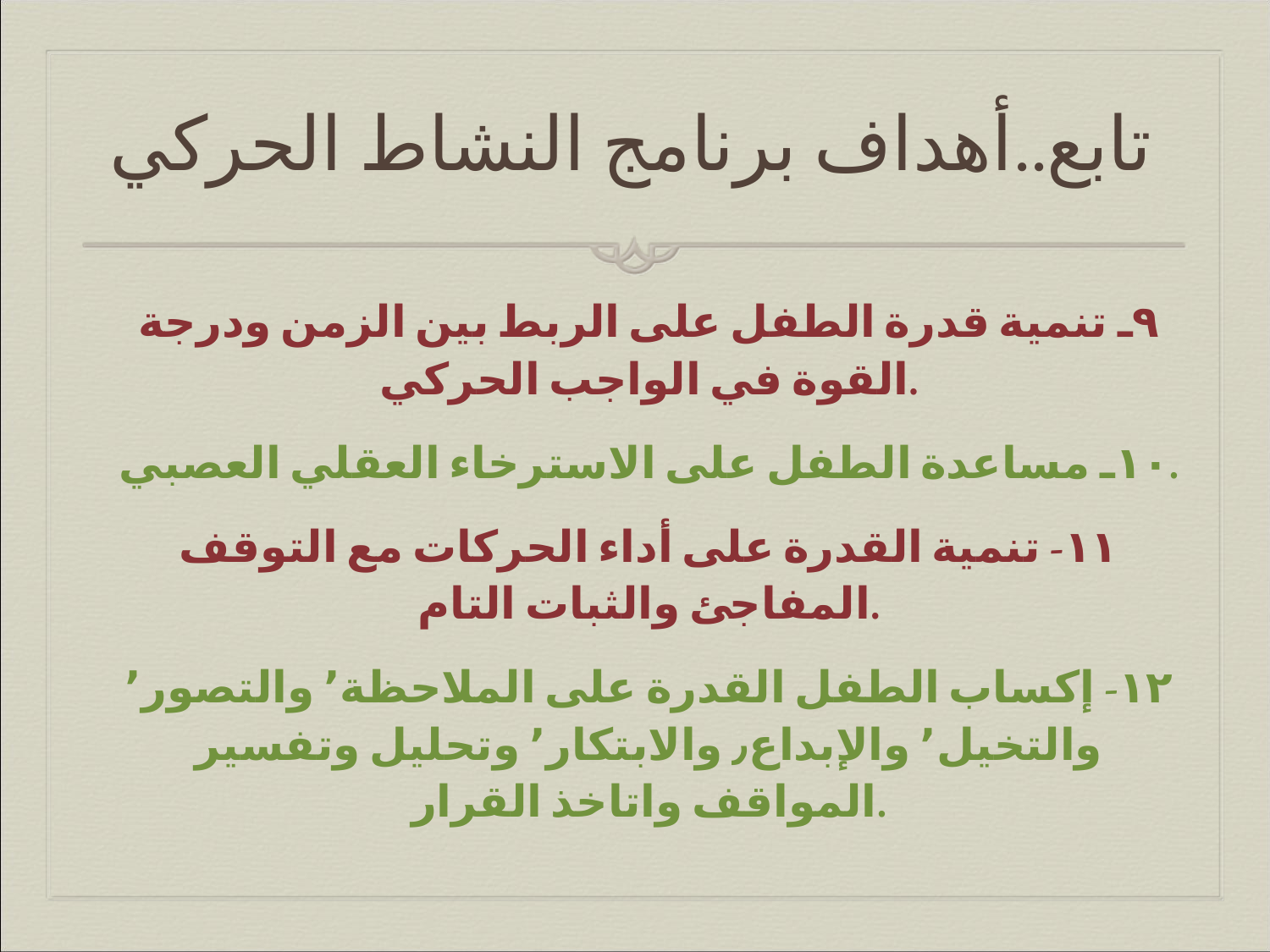

تابع..أهداف برنامج النشاط الحركي
٩ـ تنمية قدرة الطفل على الربط بين الزمن ودرجة القوة في الواجب الحركي.
١٠ـ مساعدة الطفل على الاسترخاء العقلي العصبي.
١١- تنمية القدرة على أداء الحركات مع التوقف المفاجئ والثبات التام.
١٢- إكساب الطفل القدرة على الملاحظة٬ والتصور٬ والتخيل٬ والإبداع٫ والابتكار٬ وتحليل وتفسير المواقف واتاخذ القرار.